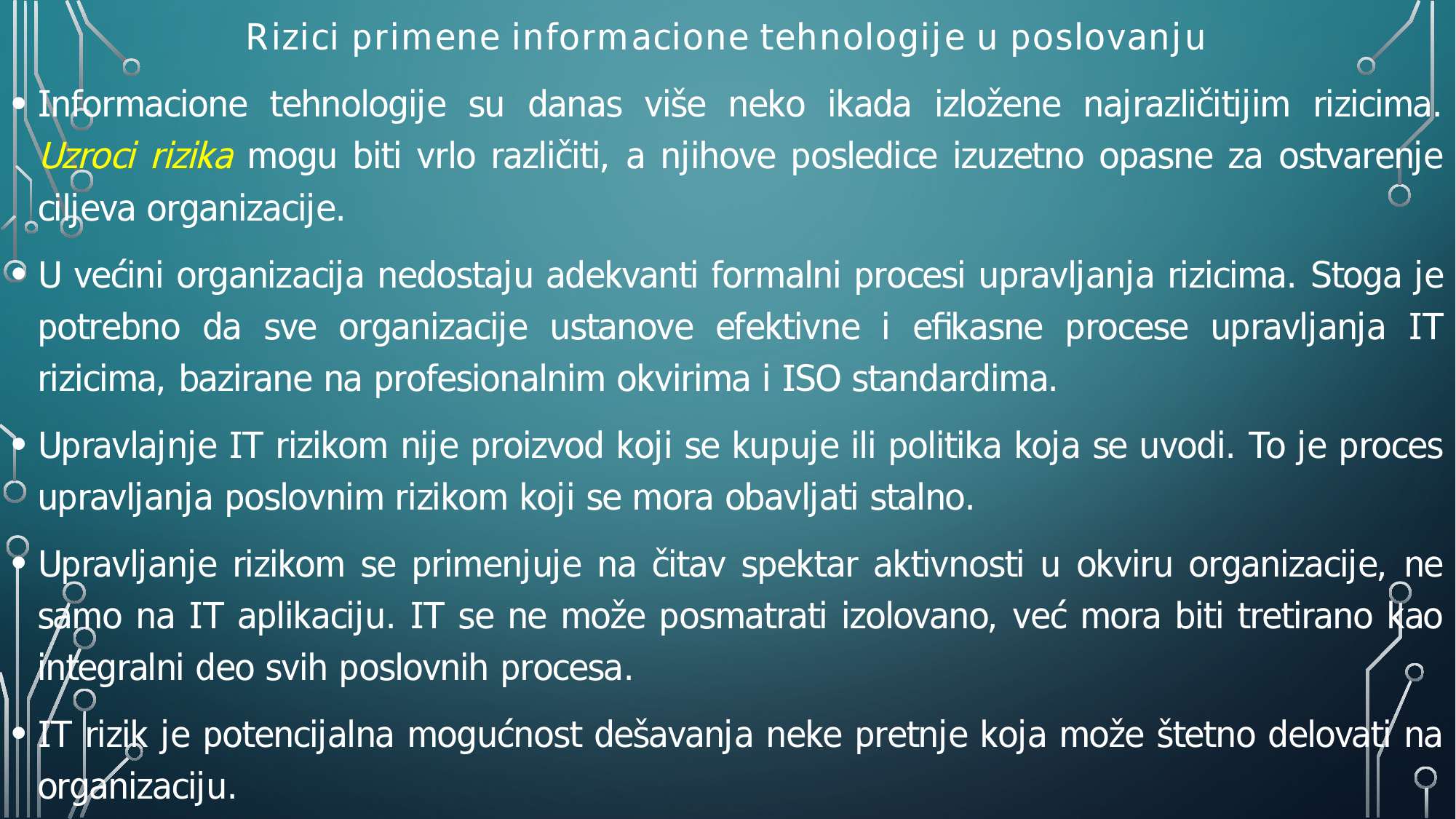

Rizici primene informacione tehnologije u poslovanju
Informacione tehnologije su danas više neko ikada izložene najrazličitijim rizicima. Uzroci rizika mogu biti vrlo različiti, a njihove posledice izuzetno opasne za ostvarenje ciljeva organizacije.
U većini organizacija nedostaju adekvanti formalni procesi upravljanja rizicima. Stoga je potrebno da sve organizacije ustanove efektivne i efikasne procese upravljanja IT rizicima, bazirane na profesionalnim okvirima i ISO standardima.
Upravlajnje IT rizikom nije proizvod koji se kupuje ili politika koja se uvodi. To je proces upravljanja poslovnim rizikom koji se mora obavljati stalno.
Upravljanje rizikom se primenjuje na čitav spektar aktivnosti u okviru organizacije, ne samo na IT aplikaciju. IT se ne može posmatrati izolovano, već mora biti tretirano kao integralni deo svih poslovnih procesa.
IT rizik je potencijalna mogućnost dešavanja neke pretnje koja može štetno delovati na organizaciju.